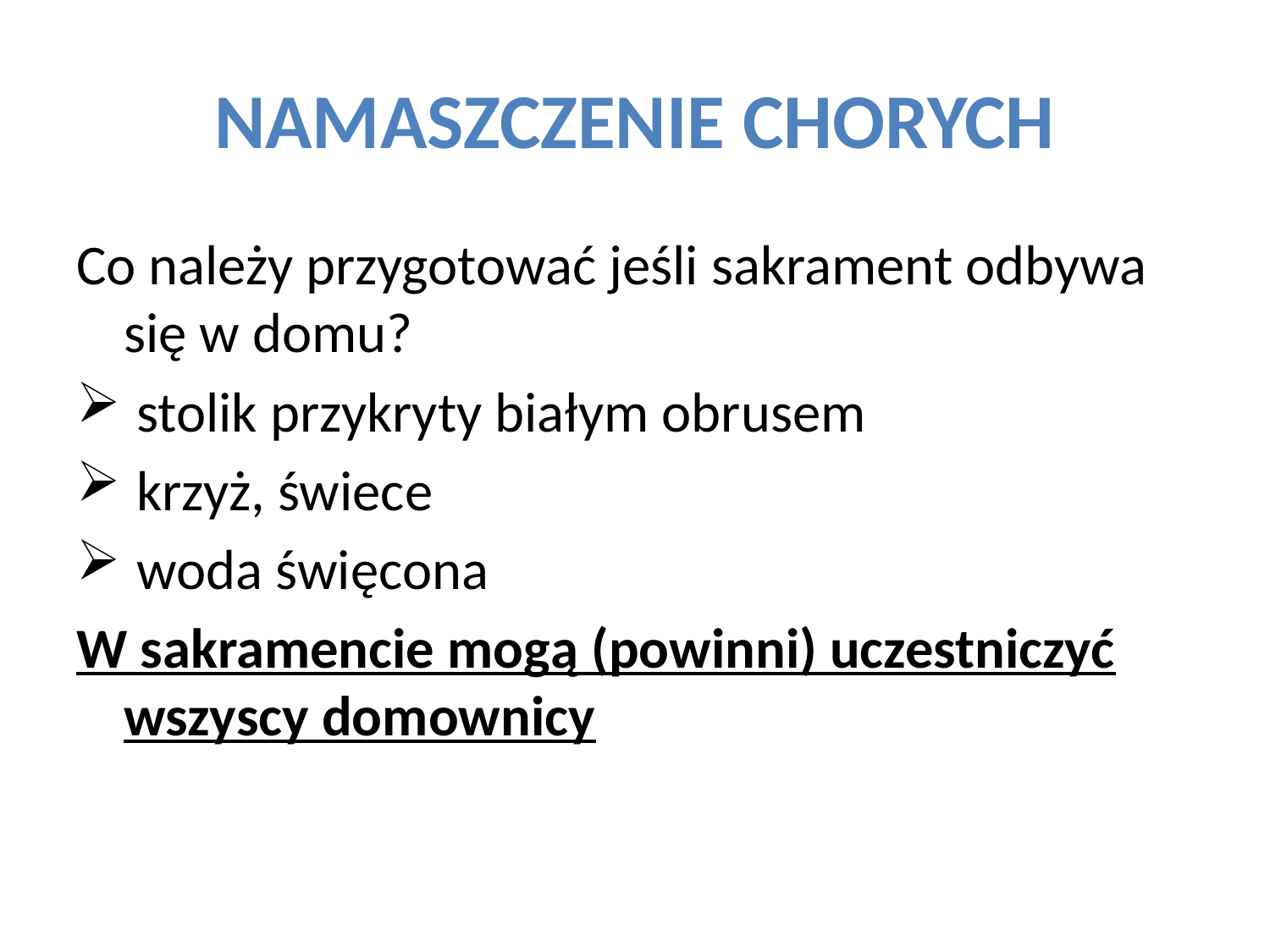

# NAMASZCZENIE CHORYCH
Co należy przygotować jeśli sakrament odbywa się w domu?
 stolik przykryty białym obrusem
 krzyż, świece
 woda święcona
W sakramencie mogą (powinni) uczestniczyć wszyscy domownicy